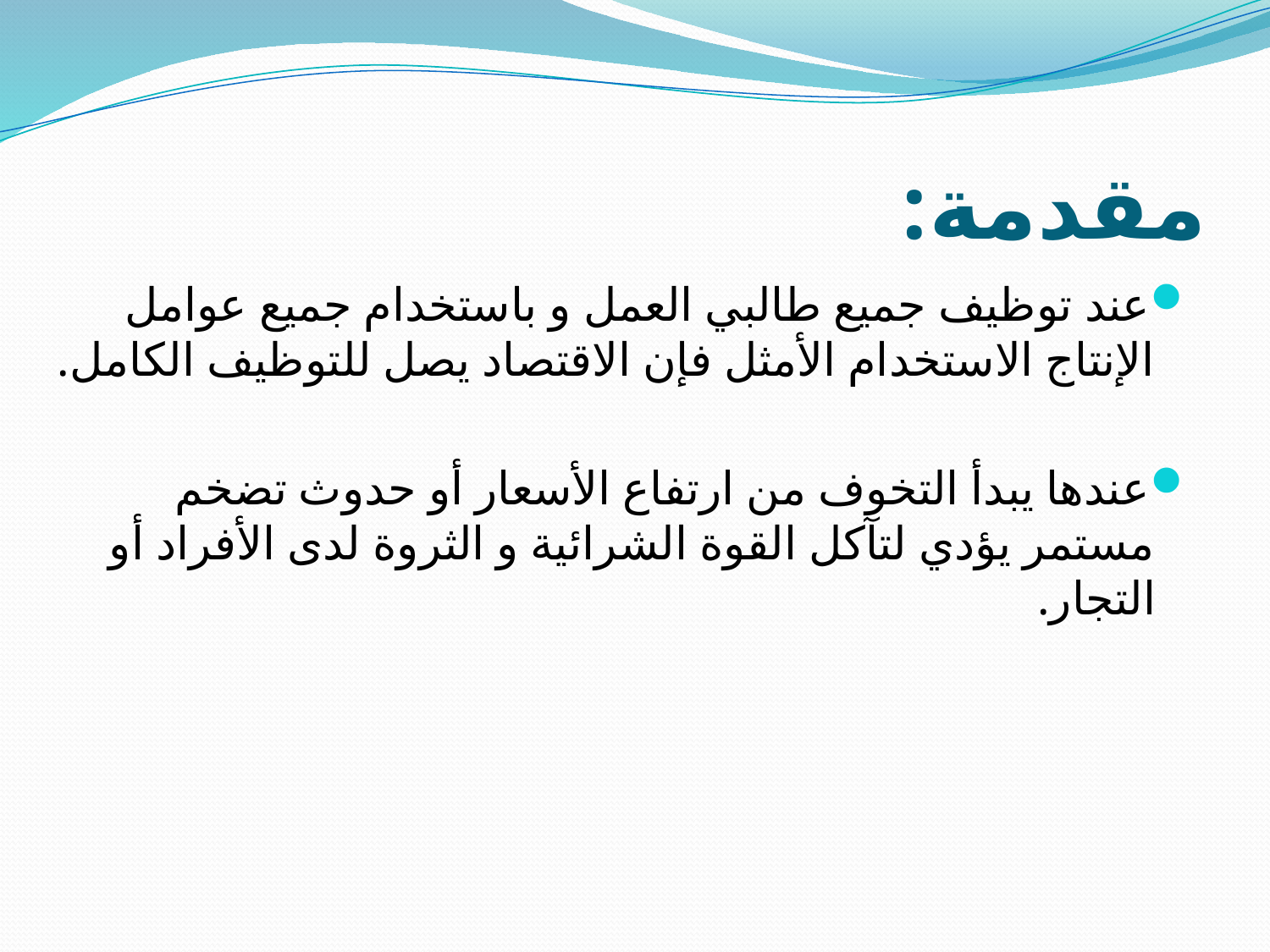

# مقدمة:
عند توظيف جميع طالبي العمل و باستخدام جميع عوامل الإنتاج الاستخدام الأمثل فإن الاقتصاد يصل للتوظيف الكامل.

عندها يبدأ التخوف من ارتفاع الأسعار أو حدوث تضخم مستمر يؤدي لتآكل القوة الشرائية و الثروة لدى الأفراد أو التجار.